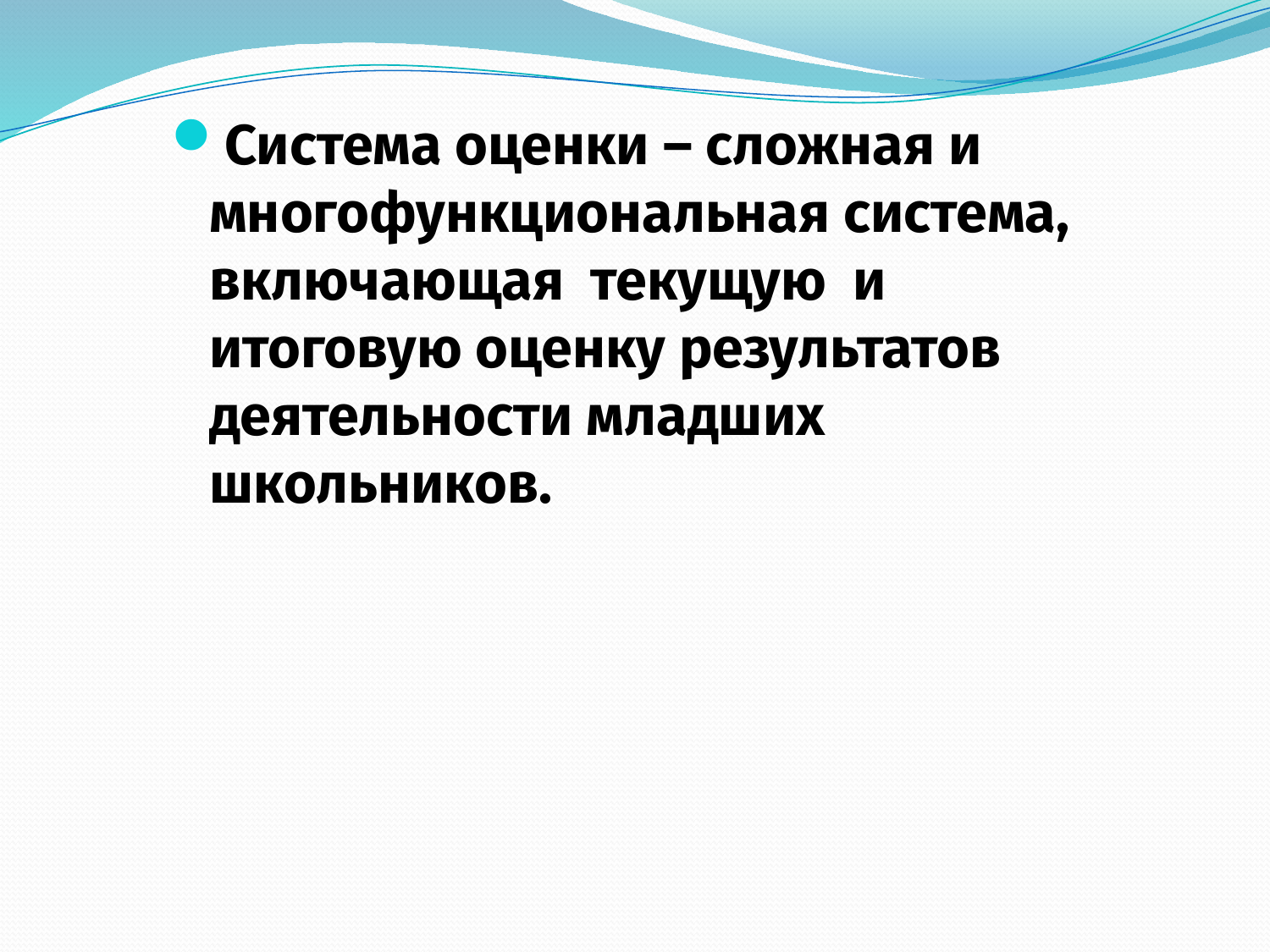

Система оценки – сложная и многофункциональная система, включающая  текущую  и итоговую оценку результатов деятельности младших школьников.